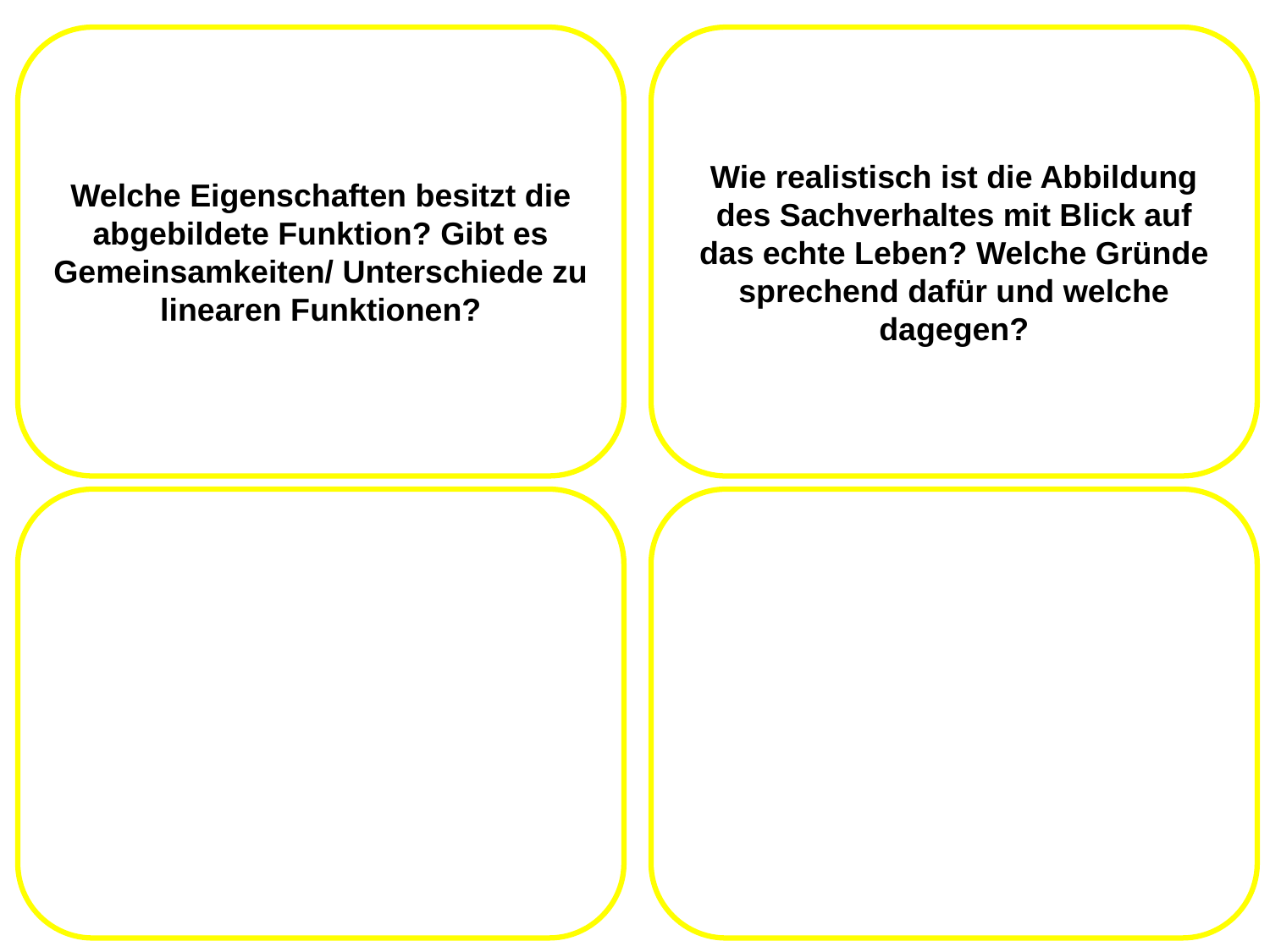

Welche Eigenschaften besitzt die abgebildete Funktion? Gibt es Gemeinsamkeiten/ Unterschiede zu linearen Funktionen?
Wie realistisch ist die Abbildung des Sachverhaltes mit Blick auf das echte Leben? Welche Gründe sprechend dafür und welche dagegen?